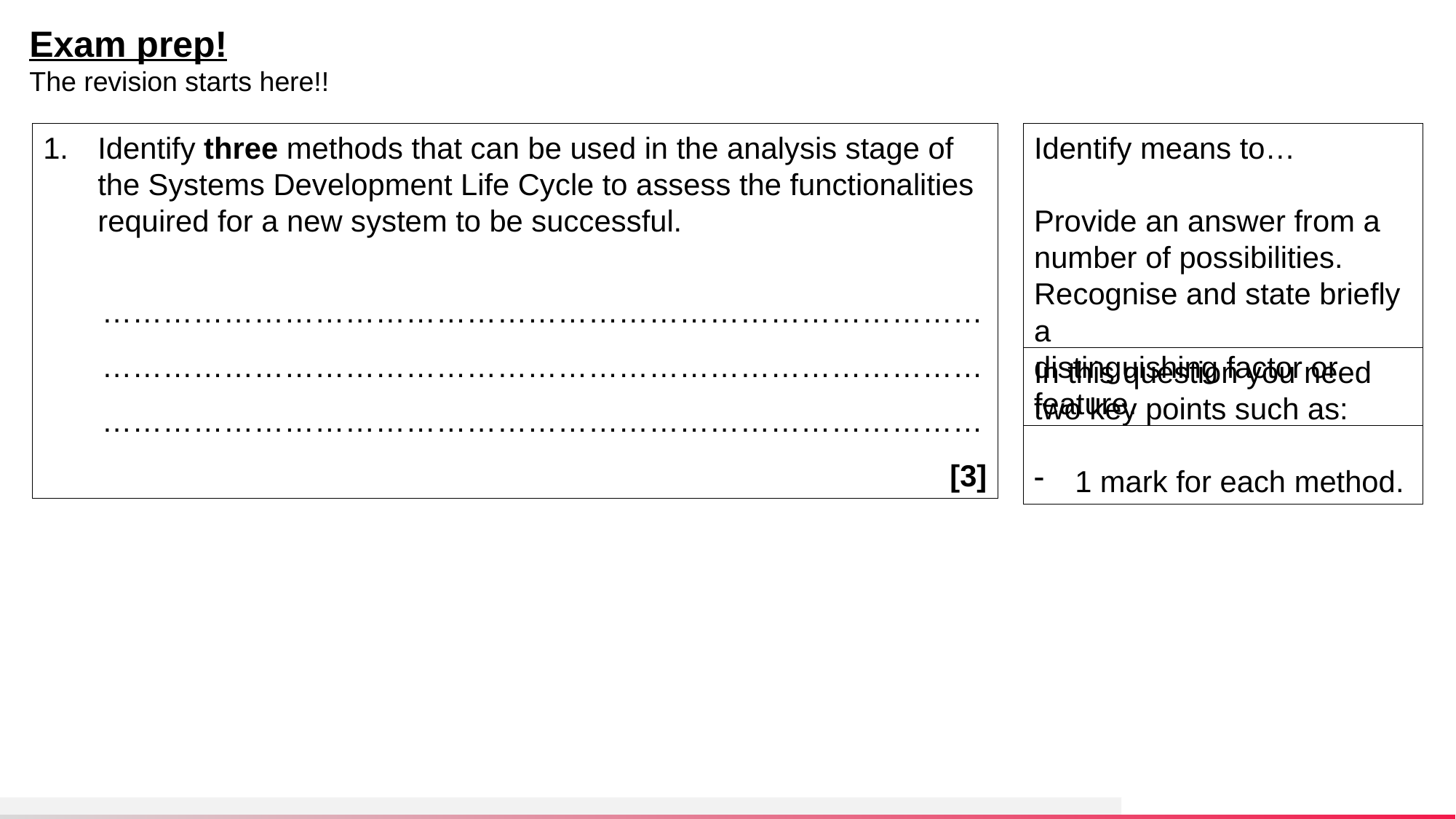

Exam prep!
The revision starts here!!
Identify three methods that can be used in the analysis stage of the Systems Development Life Cycle to assess the functionalities required for a new system to be successful.

       ……………………………………………………………………………
       ……………………………………………………………………………
       ……………………………………………………………………………
[3]
Identify means to…

Provide an answer from a number of possibilities. Recognise and state briefly a
distinguishing factor or feature.
In this question you need two key points such as:

1 mark for each method.